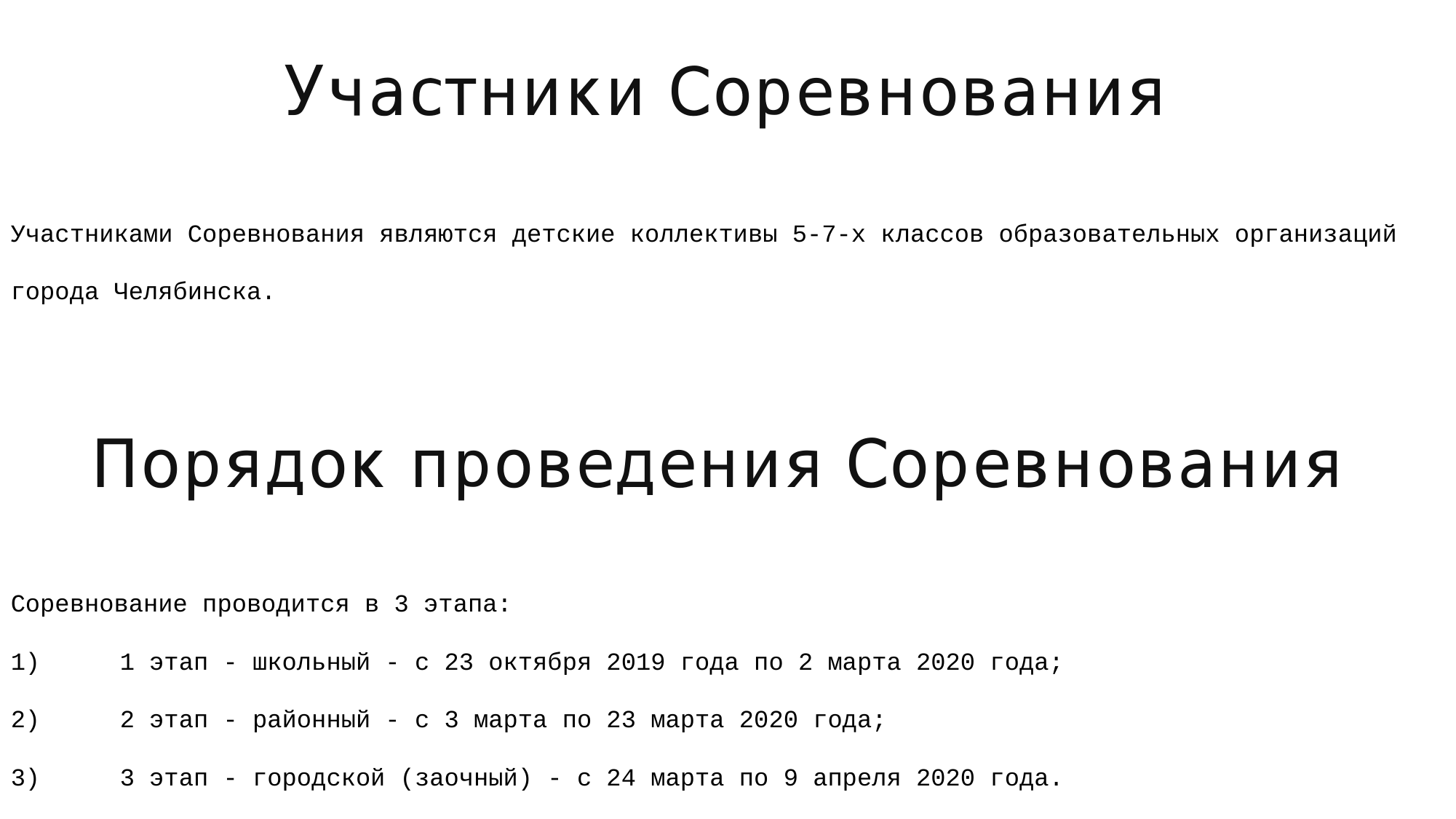

Участники Соревнования

Участниками Соревнования являются детские коллективы 5-7-х классов образовательных организаций города Челябинска.

Порядок проведения Соревнования

Соревнование проводится в 3 этапа:
1)	1 этап - школьный - с 23 октября 2019 года по 2 марта 2020 года;
2)	2 этап - районный - с 3 марта по 23 марта 2020 года;
3)	3 этап - городской (заочный) - с 24 марта по 9 апреля 2020 года.